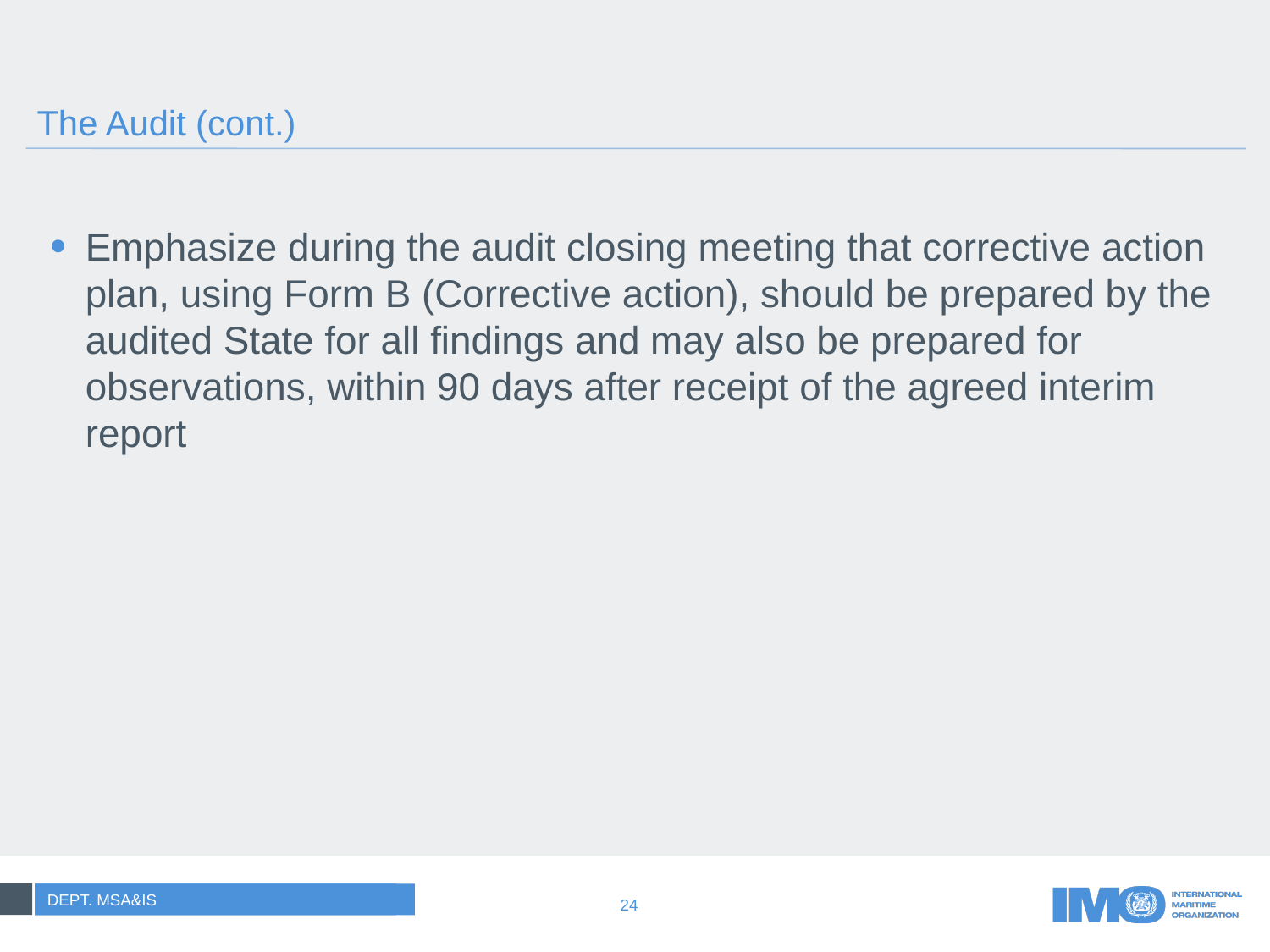

# The Audit (cont.)
Emphasize during the audit closing meeting that corrective action plan, using Form B (Corrective action), should be prepared by the audited State for all findings and may also be prepared for observations, within 90 days after receipt of the agreed interim report